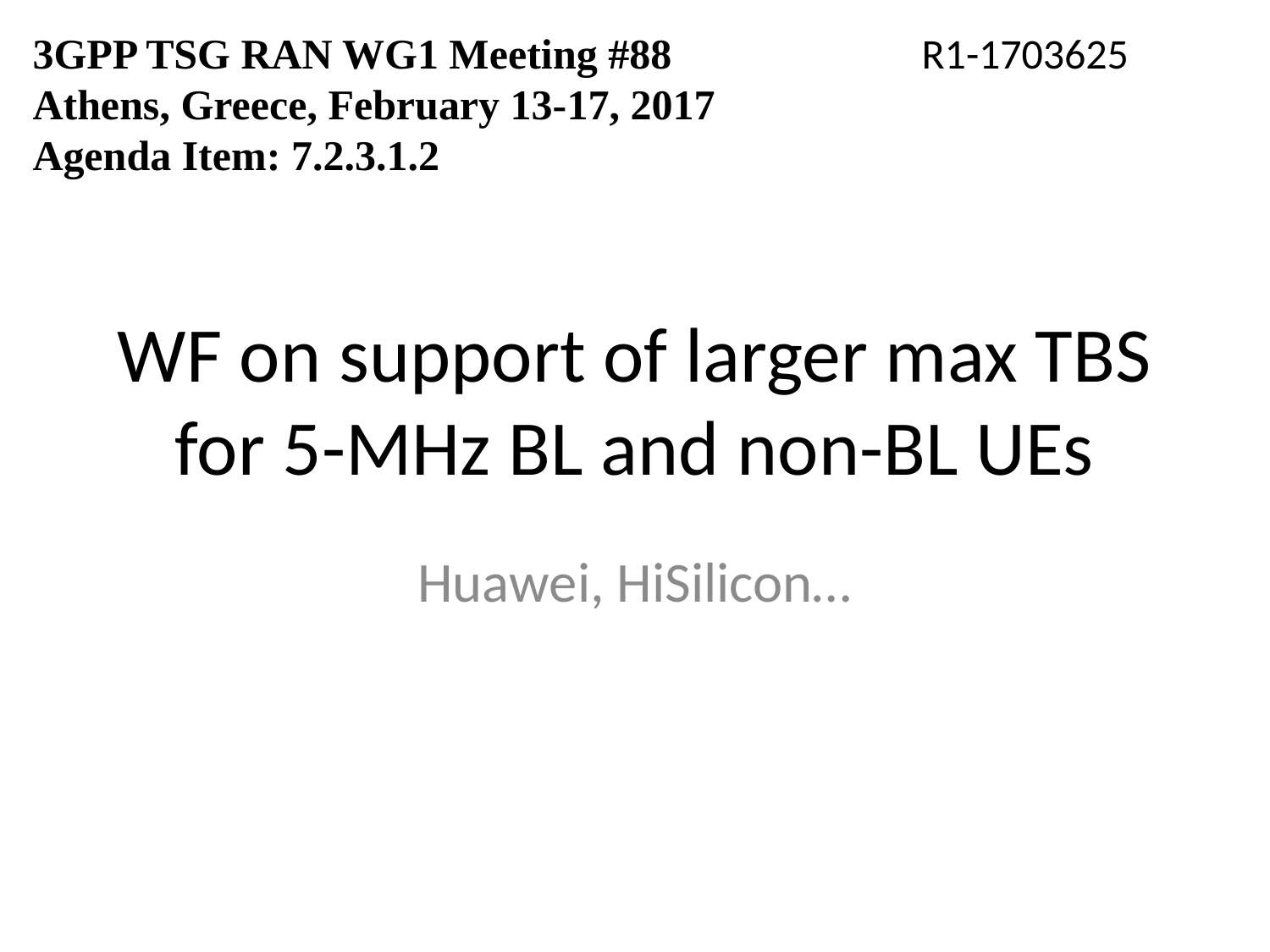

3GPP TSG RAN WG1 Meeting #88		R1-1703625
Athens, Greece, February 13-17, 2017
Agenda Item: 7.2.3.1.2

# WF on support of larger max TBS for 5-MHz BL and non-BL UEs
Huawei, HiSilicon…